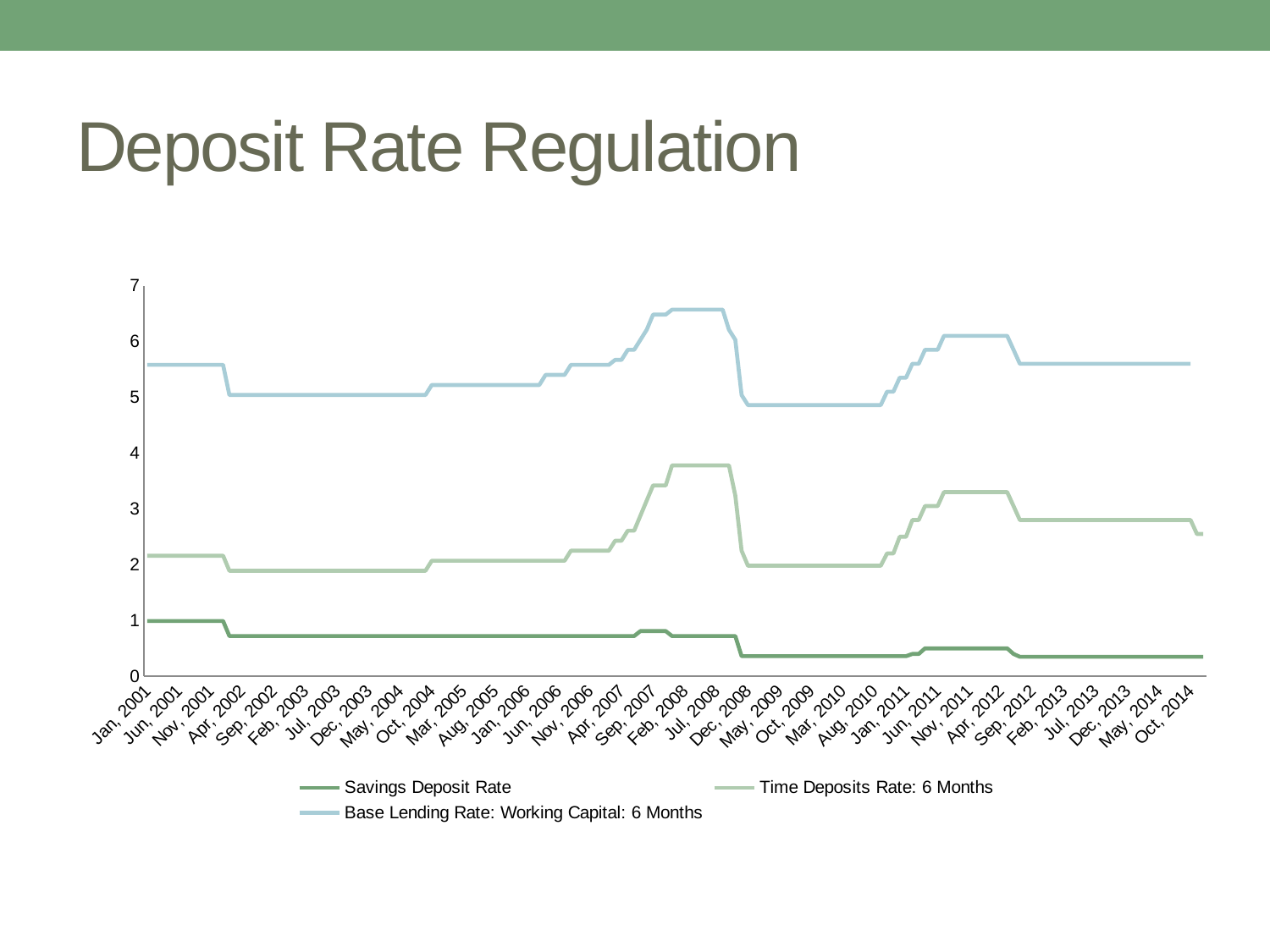

# Deposit Rate Regulation

### Chart

| Category | Savings Deposit Rate  | Time Deposits Rate: 6 Months | Base Lending Rate: Working Capital: 6 Months |
|---|---|---|---|
| 36892 | 0.99 | 2.16 | 5.58 |
| 36923 | 0.99 | 2.16 | 5.58 |
| 36951 | 0.99 | 2.16 | 5.58 |
| 36982 | 0.99 | 2.16 | 5.58 |
| 37012 | 0.99 | 2.16 | 5.58 |
| 37043 | 0.99 | 2.16 | 5.58 |
| 37073 | 0.99 | 2.16 | 5.58 |
| 37104 | 0.99 | 2.16 | 5.58 |
| 37135 | 0.99 | 2.16 | 5.58 |
| 37165 | 0.99 | 2.16 | 5.58 |
| 37196 | 0.99 | 2.16 | 5.58 |
| 37226 | 0.99 | 2.16 | 5.58 |
| 37257 | 0.99 | 2.16 | 5.58 |
| 37288 | 0.72 | 1.89 | 5.04 |
| 37316 | 0.72 | 1.89 | 5.04 |
| 37347 | 0.72 | 1.89 | 5.04 |
| 37377 | 0.72 | 1.89 | 5.04 |
| 37408 | 0.72 | 1.89 | 5.04 |
| 37438 | 0.72 | 1.89 | 5.04 |
| 37469 | 0.72 | 1.89 | 5.04 |
| 37500 | 0.72 | 1.89 | 5.04 |
| 37530 | 0.72 | 1.89 | 5.04 |
| 37561 | 0.72 | 1.89 | 5.04 |
| 37591 | 0.72 | 1.89 | 5.04 |
| 37622 | 0.72 | 1.89 | 5.04 |
| 37653 | 0.72 | 1.89 | 5.04 |
| 37681 | 0.72 | 1.89 | 5.04 |
| 37712 | 0.72 | 1.89 | 5.04 |
| 37742 | 0.72 | 1.89 | 5.04 |
| 37773 | 0.72 | 1.89 | 5.04 |
| 37803 | 0.72 | 1.89 | 5.04 |
| 37834 | 0.72 | 1.89 | 5.04 |
| 37865 | 0.72 | 1.89 | 5.04 |
| 37895 | 0.72 | 1.89 | 5.04 |
| 37926 | 0.72 | 1.89 | 5.04 |
| 37956 | 0.72 | 1.89 | 5.04 |
| 37987 | 0.72 | 1.89 | 5.04 |
| 38018 | 0.72 | 1.89 | 5.04 |
| 38047 | 0.72 | 1.89 | 5.04 |
| 38078 | 0.72 | 1.89 | 5.04 |
| 38108 | 0.72 | 1.89 | 5.04 |
| 38139 | 0.72 | 1.89 | 5.04 |
| 38169 | 0.72 | 1.89 | 5.04 |
| 38200 | 0.72 | 1.89 | 5.04 |
| 38231 | 0.72 | 1.89 | 5.04 |
| 38261 | 0.72 | 2.07 | 5.22 |
| 38292 | 0.72 | 2.07 | 5.22 |
| 38322 | 0.72 | 2.07 | 5.22 |
| 38353 | 0.72 | 2.07 | 5.22 |
| 38384 | 0.72 | 2.07 | 5.22 |
| 38412 | 0.72 | 2.07 | 5.22 |
| 38443 | 0.72 | 2.07 | 5.22 |
| 38473 | 0.72 | 2.07 | 5.22 |
| 38504 | 0.72 | 2.07 | 5.22 |
| 38534 | 0.72 | 2.07 | 5.22 |
| 38565 | 0.72 | 2.07 | 5.22 |
| 38596 | 0.72 | 2.07 | 5.22 |
| 38626 | 0.72 | 2.07 | 5.22 |
| 38657 | 0.72 | 2.07 | 5.22 |
| 38687 | 0.72 | 2.07 | 5.22 |
| 38718 | 0.72 | 2.07 | 5.22 |
| 38749 | 0.72 | 2.07 | 5.22 |
| 38777 | 0.72 | 2.07 | 5.22 |
| 38808 | 0.72 | 2.07 | 5.4 |
| 38838 | 0.72 | 2.07 | 5.4 |
| 38869 | 0.72 | 2.07 | 5.4 |
| 38899 | 0.72 | 2.07 | 5.4 |
| 38930 | 0.72 | 2.25 | 5.58 |
| 38961 | 0.72 | 2.25 | 5.58 |
| 38991 | 0.72 | 2.25 | 5.58 |
| 39022 | 0.72 | 2.25 | 5.58 |
| 39052 | 0.72 | 2.25 | 5.58 |
| 39083 | 0.72 | 2.25 | 5.58 |
| 39114 | 0.72 | 2.25 | 5.58 |
| 39142 | 0.72 | 2.43 | 5.67 |
| 39173 | 0.72 | 2.43 | 5.67 |
| 39203 | 0.72 | 2.61 | 5.85 |
| 39234 | 0.72 | 2.61 | 5.85 |
| 39264 | 0.81 | 2.88 | 6.03 |
| 39295 | 0.81 | 3.15 | 6.21 |
| 39326 | 0.81 | 3.42 | 6.48 |
| 39356 | 0.81 | 3.42 | 6.48 |
| 39387 | 0.81 | 3.42 | 6.48 |
| 39417 | 0.72 | 3.78 | 6.57 |
| 39448 | 0.72 | 3.78 | 6.57 |
| 39479 | 0.72 | 3.78 | 6.57 |
| 39508 | 0.72 | 3.78 | 6.57 |
| 39539 | 0.72 | 3.78 | 6.57 |
| 39569 | 0.72 | 3.78 | 6.57 |
| 39600 | 0.72 | 3.78 | 6.57 |
| 39630 | 0.72 | 3.78 | 6.57 |
| 39661 | 0.72 | 3.78 | 6.57 |
| 39692 | 0.72 | 3.78 | 6.21 |
| 39722 | 0.72 | 3.24 | 6.03 |
| 39753 | 0.36 | 2.25 | 5.04 |
| 39783 | 0.36 | 1.98 | 4.86 |
| 39814 | 0.36 | 1.98 | 4.86 |
| 39845 | 0.36 | 1.98 | 4.86 |
| 39873 | 0.36 | 1.98 | 4.86 |
| 39904 | 0.36 | 1.98 | 4.86 |
| 39934 | 0.36 | 1.98 | 4.86 |
| 39965 | 0.36 | 1.98 | 4.86 |
| 39995 | 0.36 | 1.98 | 4.86 |
| 40026 | 0.36 | 1.98 | 4.86 |
| 40057 | 0.36 | 1.98 | 4.86 |
| 40087 | 0.36 | 1.98 | 4.86 |
| 40118 | 0.36 | 1.98 | 4.86 |
| 40148 | 0.36 | 1.98 | 4.86 |
| 40179 | 0.36 | 1.98 | 4.86 |
| 40210 | 0.36 | 1.98 | 4.86 |
| 40238 | 0.36 | 1.98 | 4.86 |
| 40269 | 0.36 | 1.98 | 4.86 |
| 40299 | 0.36 | 1.98 | 4.86 |
| 40330 | 0.36 | 1.98 | 4.86 |
| 40360 | 0.36 | 1.98 | 4.86 |
| 40391 | 0.36 | 1.98 | 4.86 |
| 40422 | 0.36 | 1.98 | 4.86 |
| 40452 | 0.36 | 2.2 | 5.1 |
| 40483 | 0.36 | 2.2 | 5.1 |
| 40513 | 0.36 | 2.5 | 5.35 |
| 40544 | 0.36 | 2.5 | 5.35 |
| 40575 | 0.4 | 2.8 | 5.6 |
| 40603 | 0.4 | 2.8 | 5.6 |
| 40634 | 0.5 | 3.05 | 5.85 |
| 40664 | 0.5 | 3.05 | 5.85 |
| 40695 | 0.5 | 3.05 | 5.85 |
| 40725 | 0.5 | 3.3 | 6.1 |
| 40756 | 0.5 | 3.3 | 6.1 |
| 40787 | 0.5 | 3.3 | 6.1 |
| 40817 | 0.5 | 3.3 | 6.1 |
| 40848 | 0.5 | 3.3 | 6.1 |
| 40878 | 0.5 | 3.3 | 6.1 |
| 40909 | 0.5 | 3.3 | 6.1 |
| 40940 | 0.5 | 3.3 | 6.1 |
| 40969 | 0.5 | 3.3 | 6.1 |
| 41000 | 0.5 | 3.3 | 6.1 |
| 41030 | 0.5 | 3.3 | 6.1 |
| 41061 | 0.4 | 3.05 | 5.85 |
| 41091 | 0.35 | 2.8 | 5.6 |
| 41122 | 0.35 | 2.8 | 5.6 |
| 41153 | 0.35 | 2.8 | 5.6 |
| 41183 | 0.35 | 2.8 | 5.6 |
| 41214 | 0.35 | 2.8 | 5.6 |
| 41244 | 0.35 | 2.8 | 5.6 |
| 41275 | 0.35 | 2.8 | 5.6 |
| 41306 | 0.35 | 2.8 | 5.6 |
| 41334 | 0.35 | 2.8 | 5.6 |
| 41365 | 0.35 | 2.8 | 5.6 |
| 41395 | 0.35 | 2.8 | 5.6 |
| 41426 | 0.35 | 2.8 | 5.6 |
| 41456 | 0.35 | 2.8 | 5.6 |
| 41487 | 0.35 | 2.8 | 5.6 |
| 41518 | 0.35 | 2.8 | 5.6 |
| 41548 | 0.35 | 2.8 | 5.6 |
| 41579 | 0.35 | 2.8 | 5.6 |
| 41609 | 0.35 | 2.8 | 5.6 |
| 41640 | 0.35 | 2.8 | 5.6 |
| 41671 | 0.35 | 2.8 | 5.6 |
| 41699 | 0.35 | 2.8 | 5.6 |
| 41730 | 0.35 | 2.8 | 5.6 |
| 41760 | 0.35 | 2.8 | 5.6 |
| 41791 | 0.35 | 2.8 | 5.6 |
| 41821 | 0.35 | 2.8 | 5.6 |
| 41852 | 0.35 | 2.8 | 5.6 |
| 41883 | 0.35 | 2.8 | 5.6 |
| 41913 | 0.35 | 2.8 | 5.6 |
| 41944 | 0.35 | 2.55 | None |
| 41974 | 0.35 | 2.55 | None |